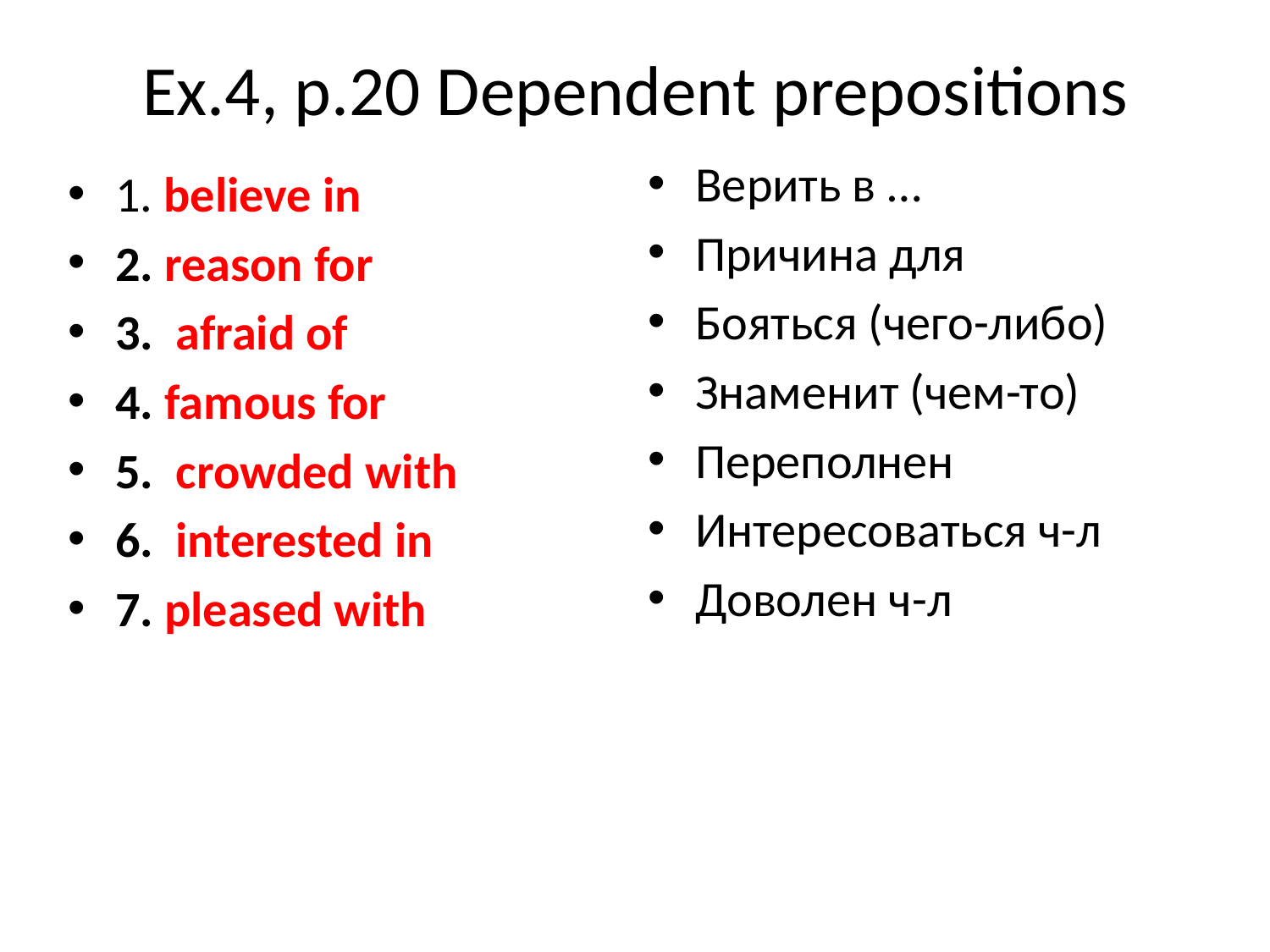

# Ex.4, p.20 Dependent prepositions
Верить в …
Причина для
Бояться (чего-либо)
Знаменит (чем-то)
Переполнен
Интересоваться ч-л
Доволен ч-л
1. believe in
2. reason for
3.  afraid of
4. famous for
5.  crowded with
6.  interested in
7. pleased with